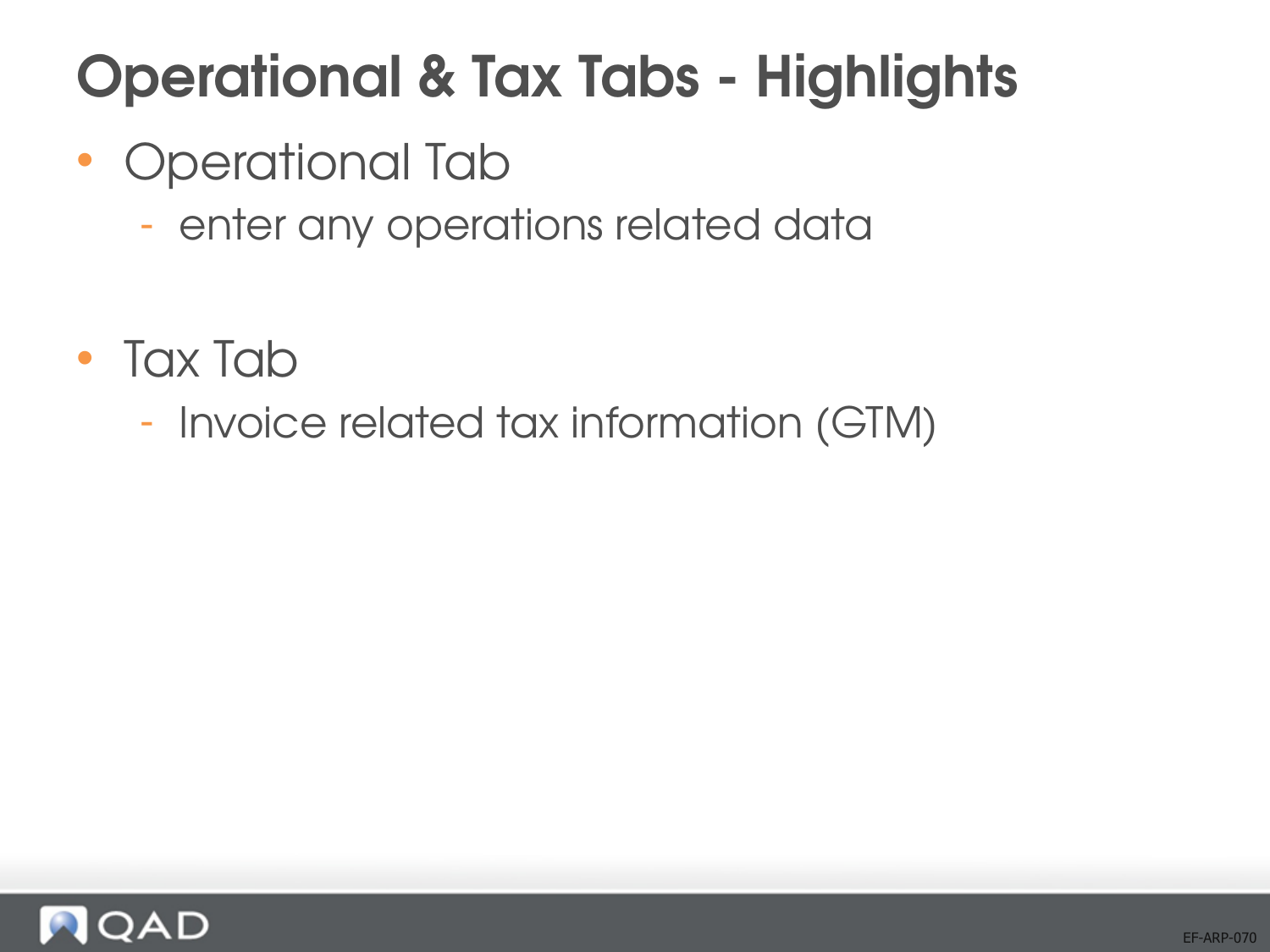

# Operational & Tax Tabs - Highlights
Operational Tab
enter any operations related data

Tax Tab
Invoice related tax information (GTM)
EF-ARP-070